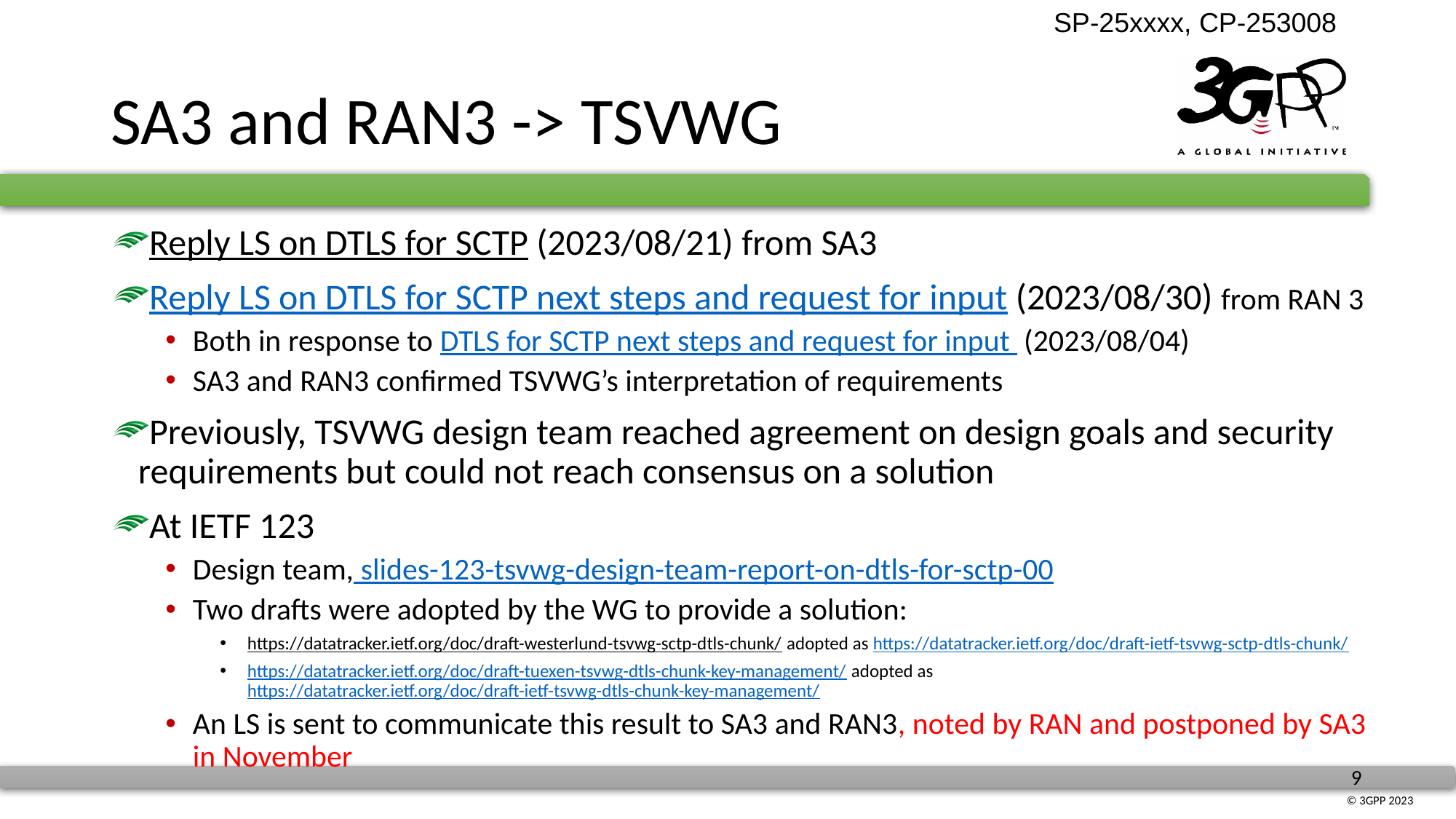

# SA3 and RAN3 -> TSVWG
Reply LS on DTLS for SCTP (2023/08/21) from SA3
Reply LS on DTLS for SCTP next steps and request for input (2023/08/30) from RAN 3
Both in response to DTLS for SCTP next steps and request for input  (2023/08/04)
SA3 and RAN3 confirmed TSVWG’s interpretation of requirements
Previously, TSVWG design team reached agreement on design goals and security requirements but could not reach consensus on a solution
At IETF 123
Design team, slides-123-tsvwg-design-team-report-on-dtls-for-sctp-00
Two drafts were adopted by the WG to provide a solution:
https://datatracker.ietf.org/doc/draft-westerlund-tsvwg-sctp-dtls-chunk/ adopted as https://datatracker.ietf.org/doc/draft-ietf-tsvwg-sctp-dtls-chunk/
https://datatracker.ietf.org/doc/draft-tuexen-tsvwg-dtls-chunk-key-management/ adopted as https://datatracker.ietf.org/doc/draft-ietf-tsvwg-dtls-chunk-key-management/
An LS is sent to communicate this result to SA3 and RAN3, noted by RAN and postponed by SA3 in November